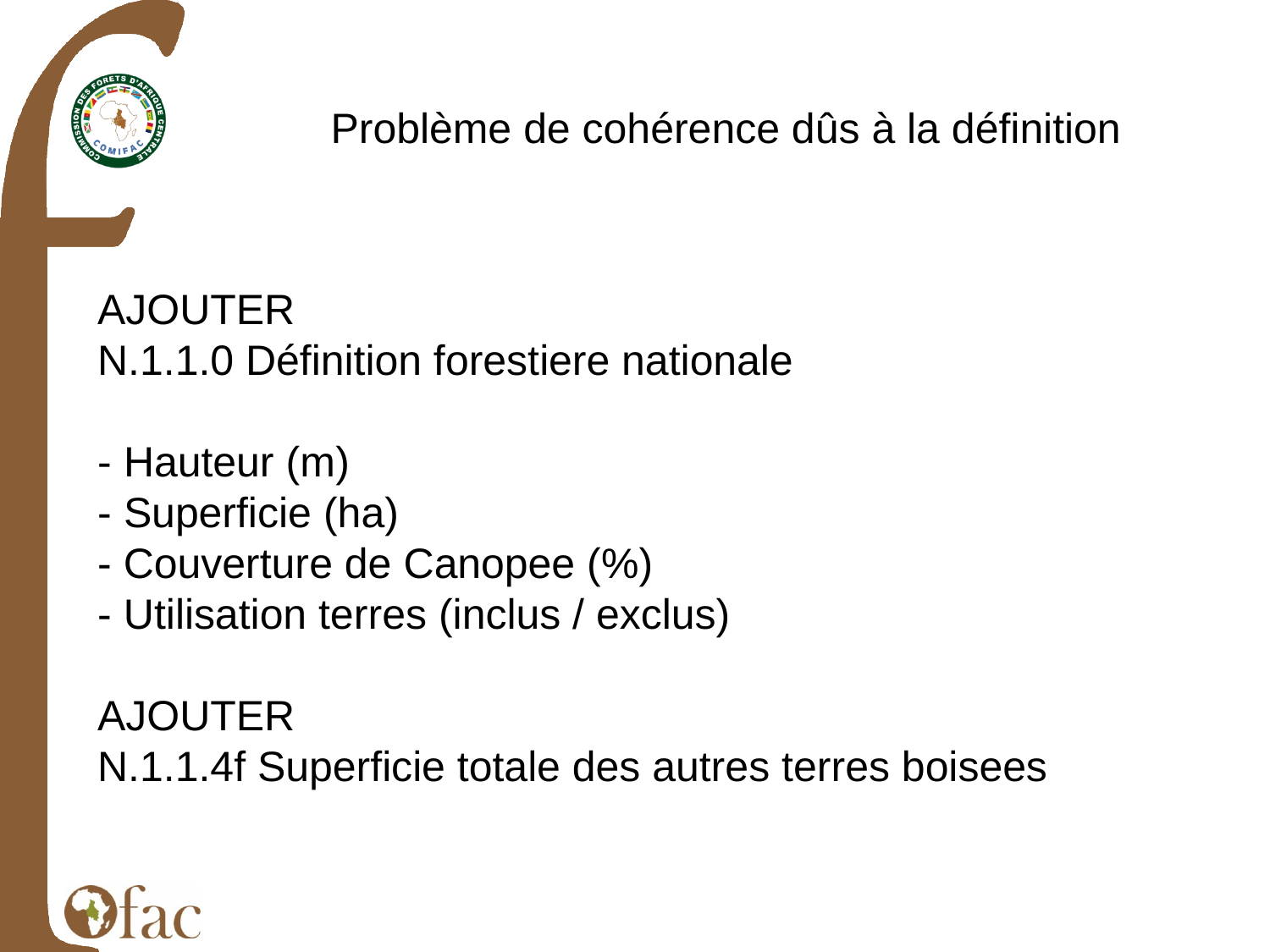

Problème de cohérence dûs à la définition
AJOUTER
N.1.1.0 Définition forestiere nationale
- Hauteur (m)
- Superficie (ha)
- Couverture de Canopee (%)
- Utilisation terres (inclus / exclus)

AJOUTER
N.1.1.4f Superficie totale des autres terres boisees